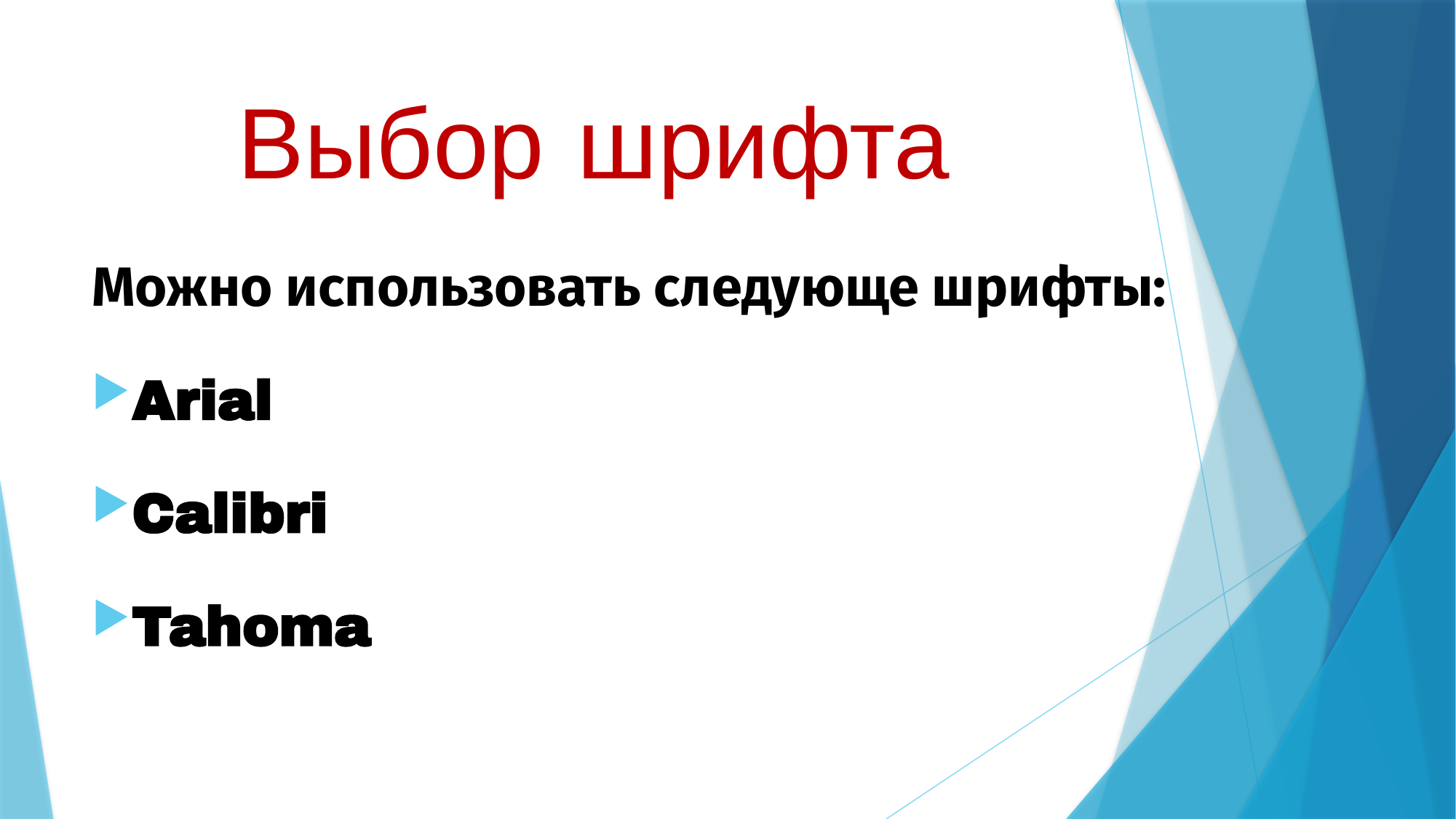

# Выбор шрифта
Можно использовать следующе шрифты:
Arial
Calibri
Tahoma